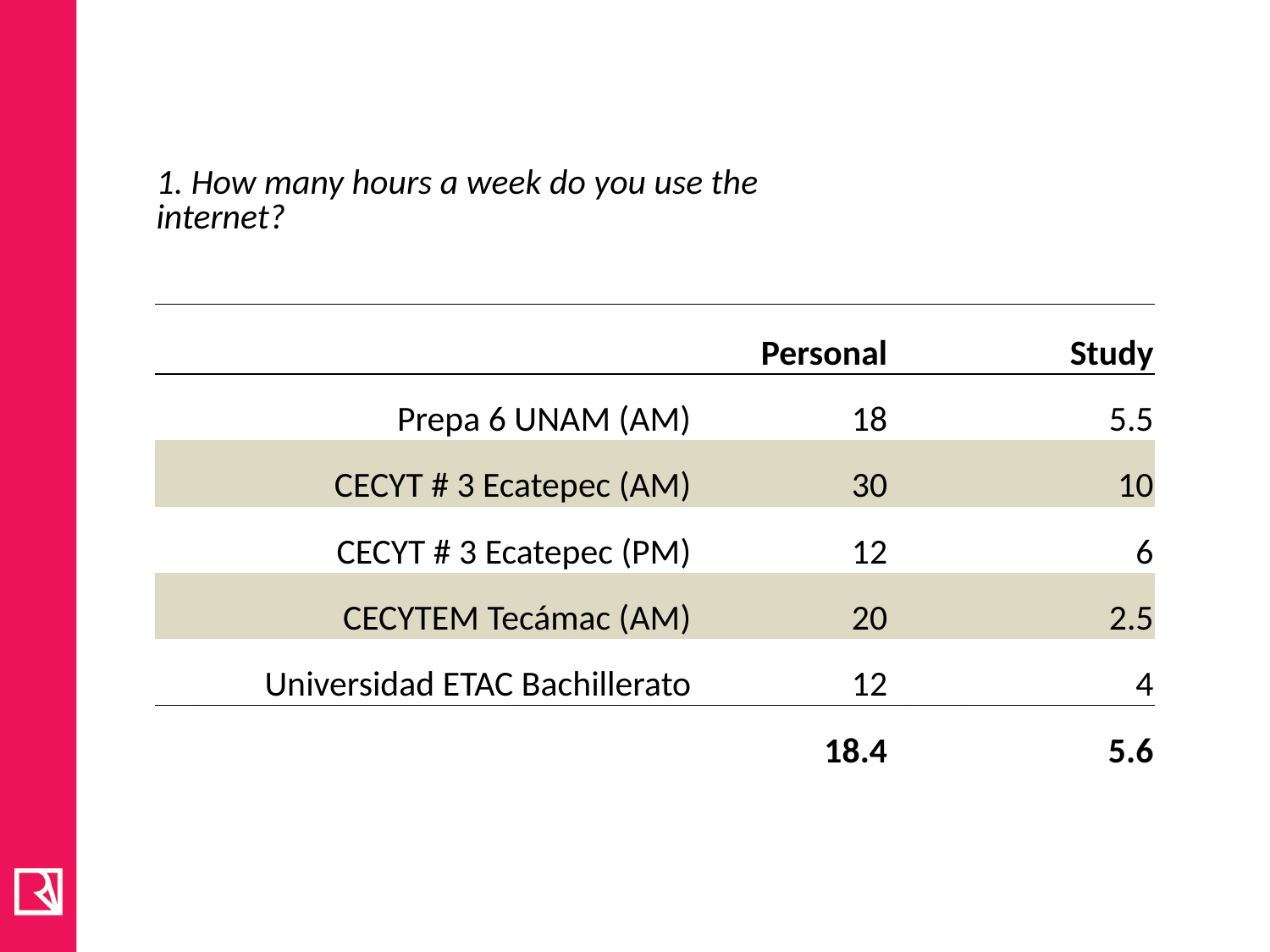

| 1. How many hours a week do you use the internet? |  |  |
| --- | --- | --- |
|  |  |  |
|  | Personal | Study |
| Prepa 6 UNAM (AM) | 18 | 5.5 |
| CECYT # 3 Ecatepec (AM) | 30 | 10 |
| CECYT # 3 Ecatepec (PM) | 12 | 6 |
| CECYTEM Tecámac (AM) | 20 | 2.5 |
| Universidad ETAC Bachillerato | 12 | 4 |
|  | 18.4 | 5.6 |